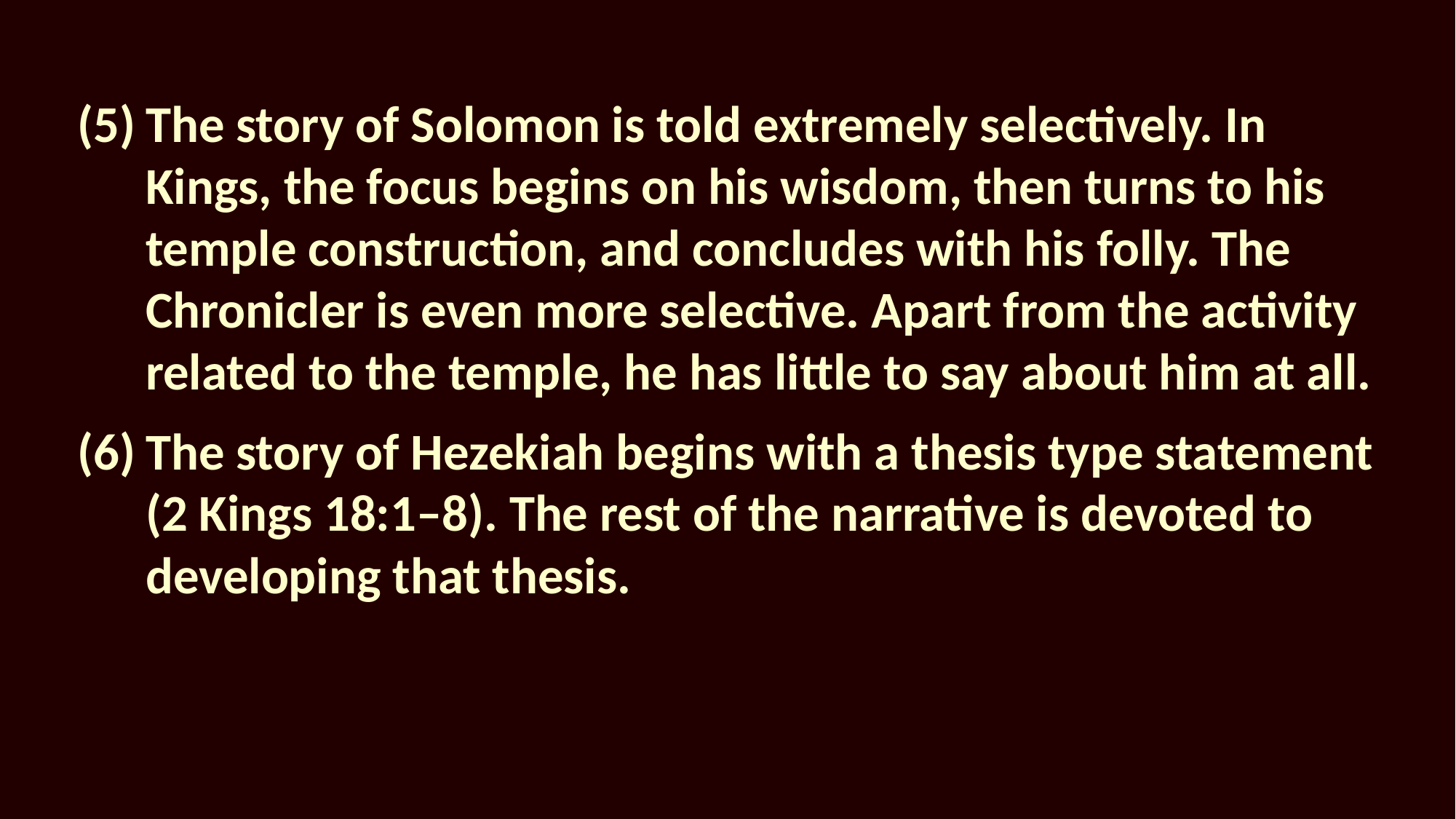

The story of Solomon is told extremely selectively. In Kings, the focus begins on his wisdom, then turns to his temple construction, and concludes with his folly. The Chronicler is even more selective. Apart from the activity related to the temple, he has little to say about him at all.
The story of Hezekiah begins with a thesis type statement (2 Kings 18:1–8). The rest of the narrative is devoted to developing that thesis.